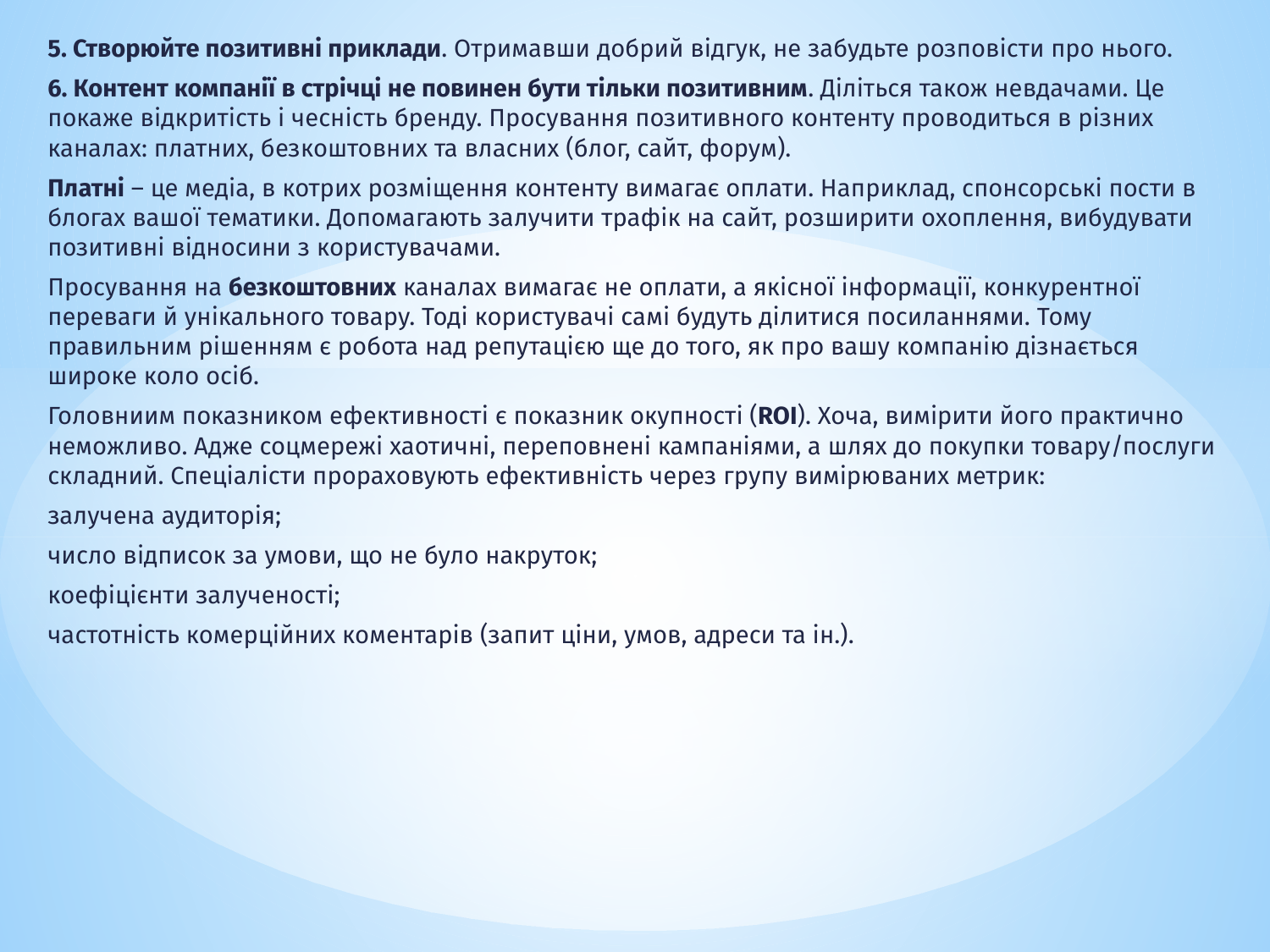

5. Створюйте позитивні приклади. Отримавши добрий відгук, не забудьте розповісти про нього.
6. Контент компанії в стрічці не повинен бути тільки позитивним. Діліться також невдачами. Це покаже відкритість і чесність бренду. Просування позитивного контенту проводиться в різних каналах: платних, безкоштовних та власних (блог, сайт, форум).
Платні – це медіа, в котрих розміщення контенту вимагає оплати. Наприклад, спонсорські пости в блогах вашої тематики. Допомагають залучити трафік на сайт, розширити охоплення, вибудувати позитивні відносини з користувачами.
Просування на безкоштовних каналах вимагає не оплати, а якісної інформації, конкурентної переваги й унікального товару. Тоді користувачі самі будуть ділитися посиланнями. Тому правильним рішенням є робота над репутацією ще до того, як про вашу компанію дізнається широке коло осіб.
Головниим показником ефективності є показник окупності (ROI). Хоча, вимірити його практично неможливо. Адже соцмережі хаотичні, переповнені кампаніями, а шлях до покупки товару/послуги складний. Спеціалісти прораховують ефективність через групу вимірюваних метрик:
залучена аудиторія;
число відписок за умови, що не було накруток;
коефіцієнти залученості;
частотність комерційних коментарів (запит ціни, умов, адреси та ін.).